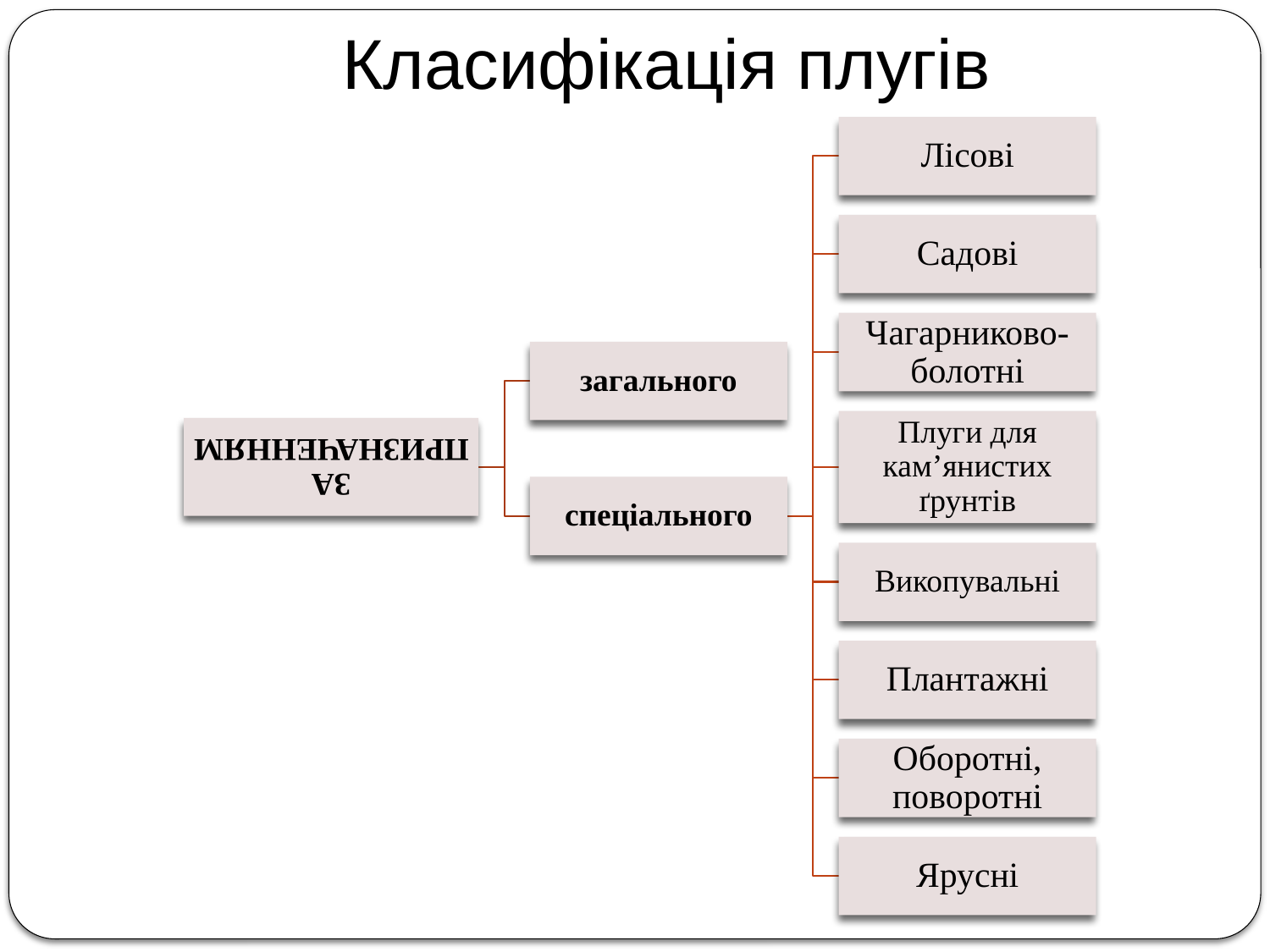

# Класифікація плугів

ЗА ПРИЗНАЧЕННЯМ
загального
спеціального
Лісові
Садові
Чагарниково-болотні
Плуги для кам’янистих ґрунтів
Викопувальні
Плантажні
Оборотні, поворотні
Ярусні